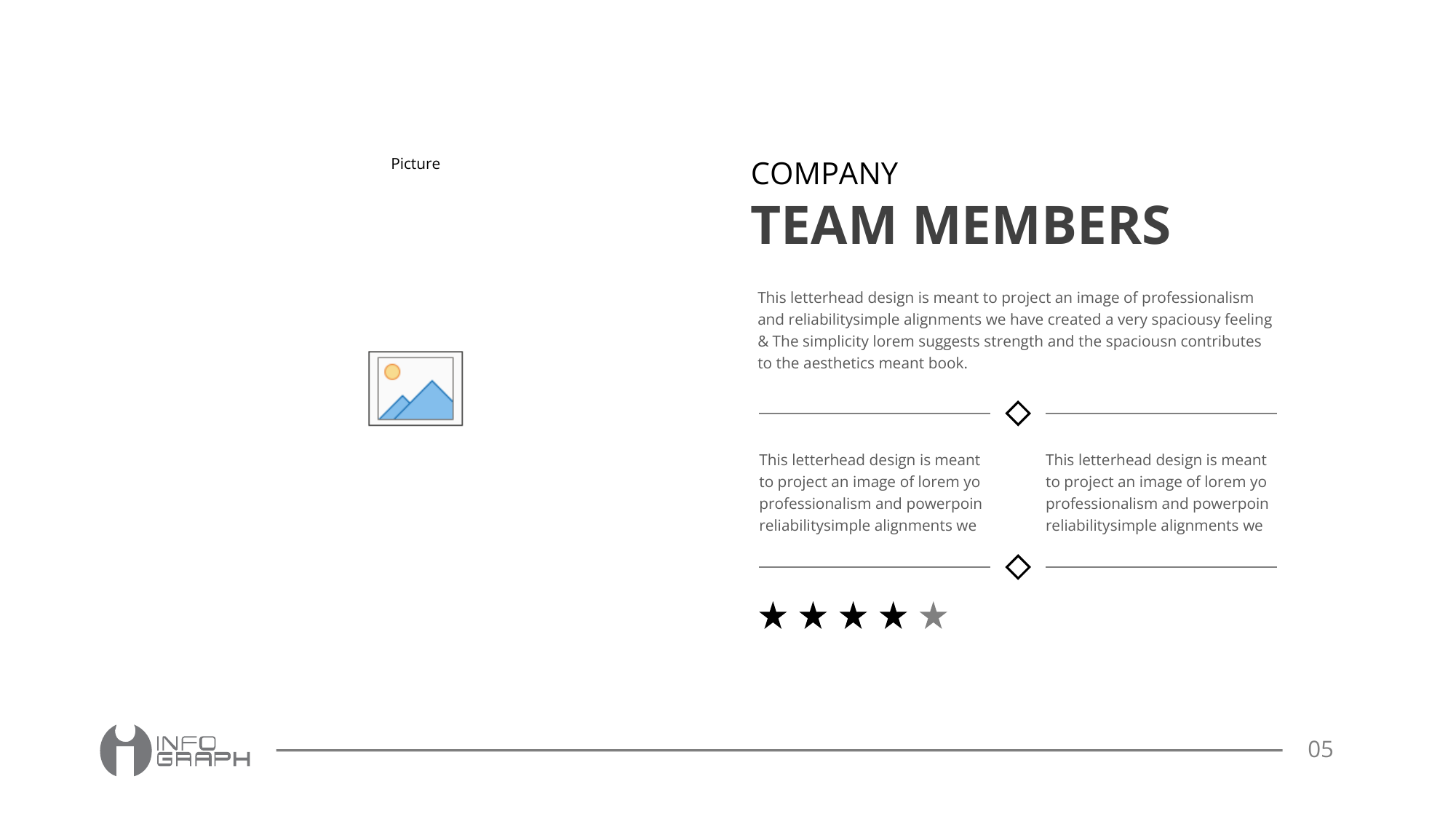

COMPANY
TEAM MEMBERS
This letterhead design is meant to project an image of professionalism and reliabilitysimple alignments we have created a very spaciousy feeling & The simplicity lorem suggests strength and the spaciousn contributes to the aesthetics meant book.

This letterhead design is meant to project an image of lorem yo professionalism and powerpoin reliabilitysimple alignments we
This letterhead design is meant to project an image of lorem yo professionalism and powerpoin reliabilitysimple alignments we

05